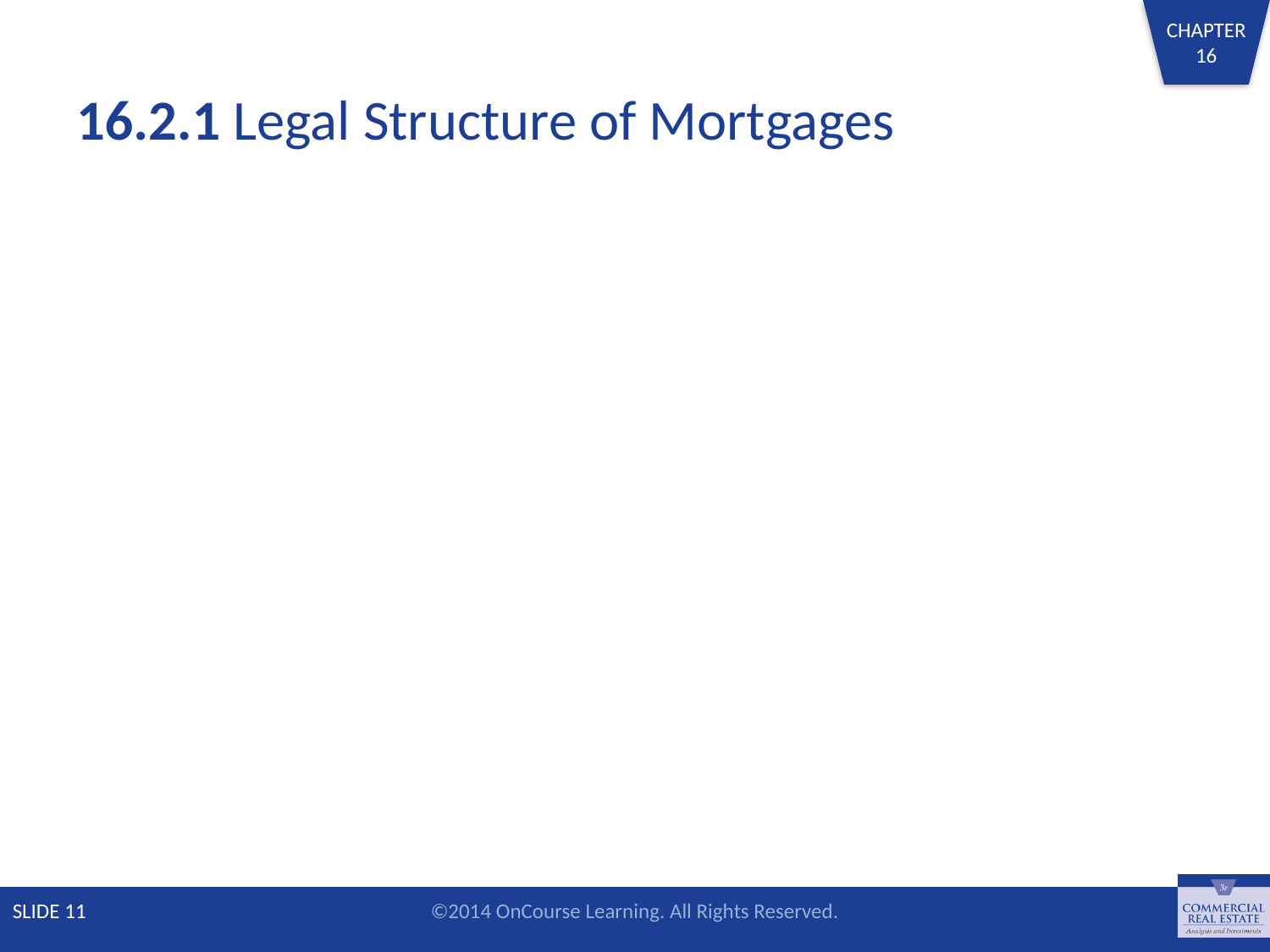

# 16.2.1 Legal Structure of Mortgages

SLIDE 11